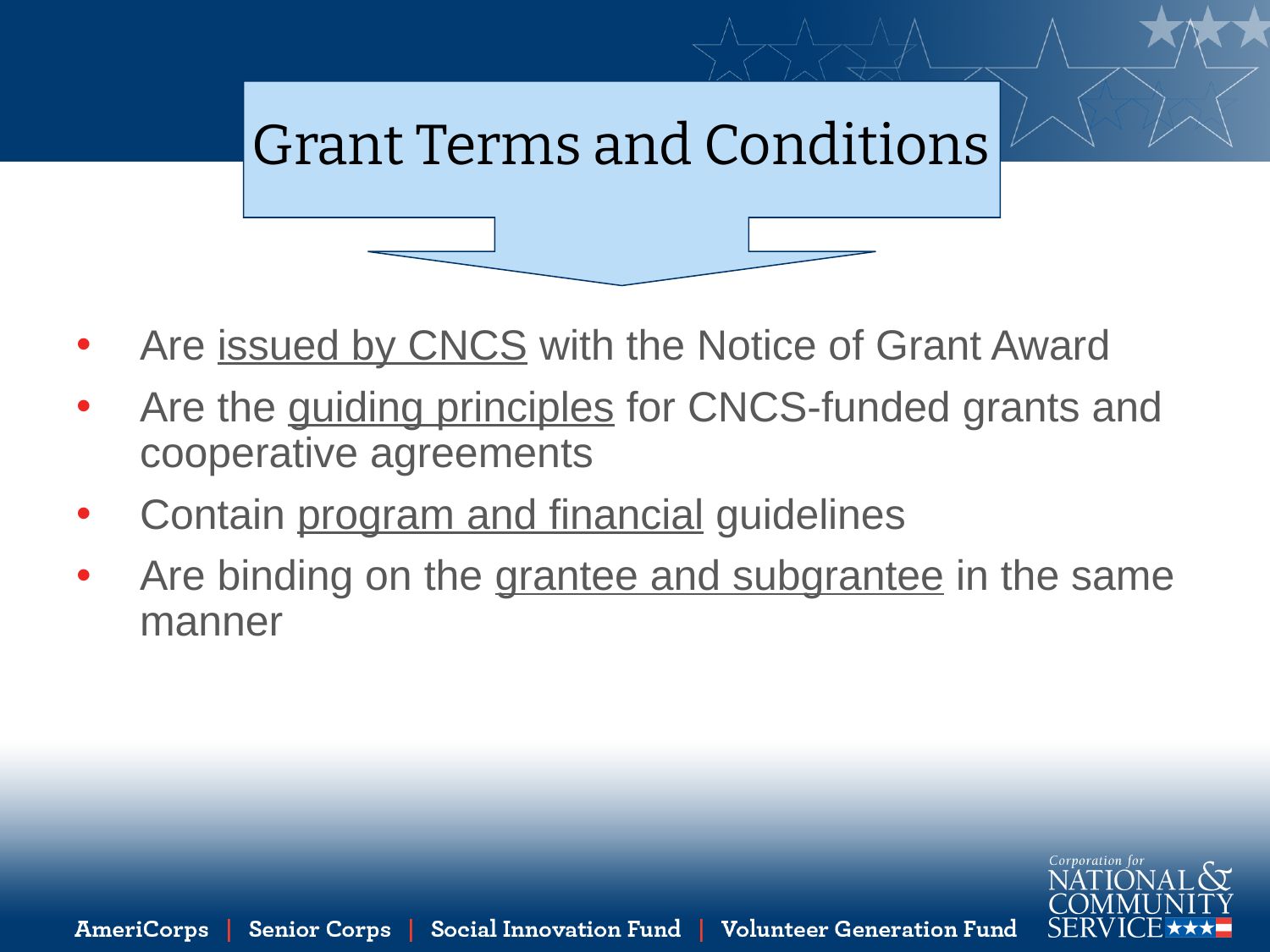

Grant Terms and Conditions
Are issued by CNCS with the Notice of Grant Award
Are the guiding principles for CNCS-funded grants and cooperative agreements
Contain program and financial guidelines
Are binding on the grantee and subgrantee in the same manner